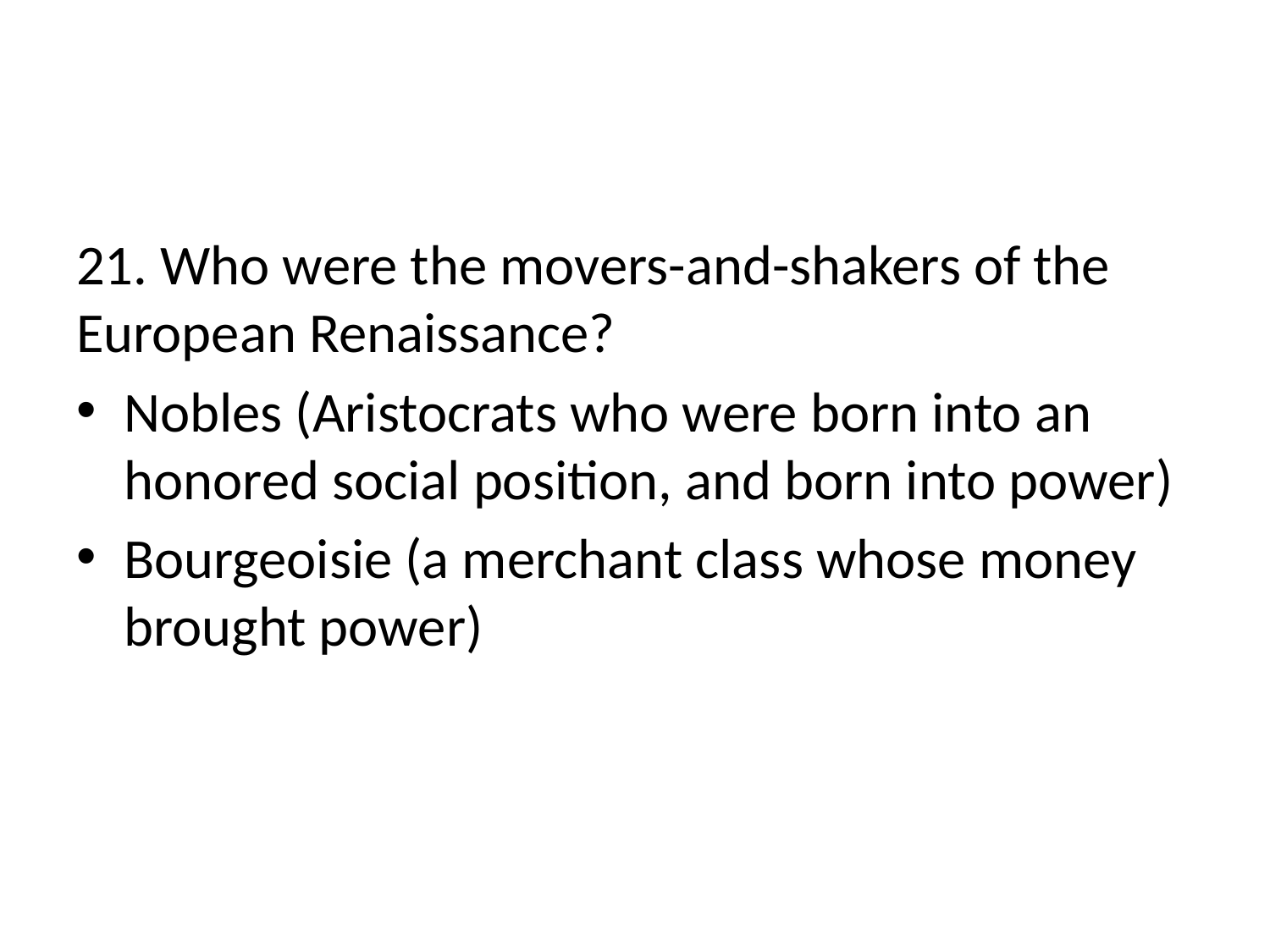

#
21. Who were the movers-and-shakers of the European Renaissance?
Nobles (Aristocrats who were born into an honored social position, and born into power)
Bourgeoisie (a merchant class whose money brought power)